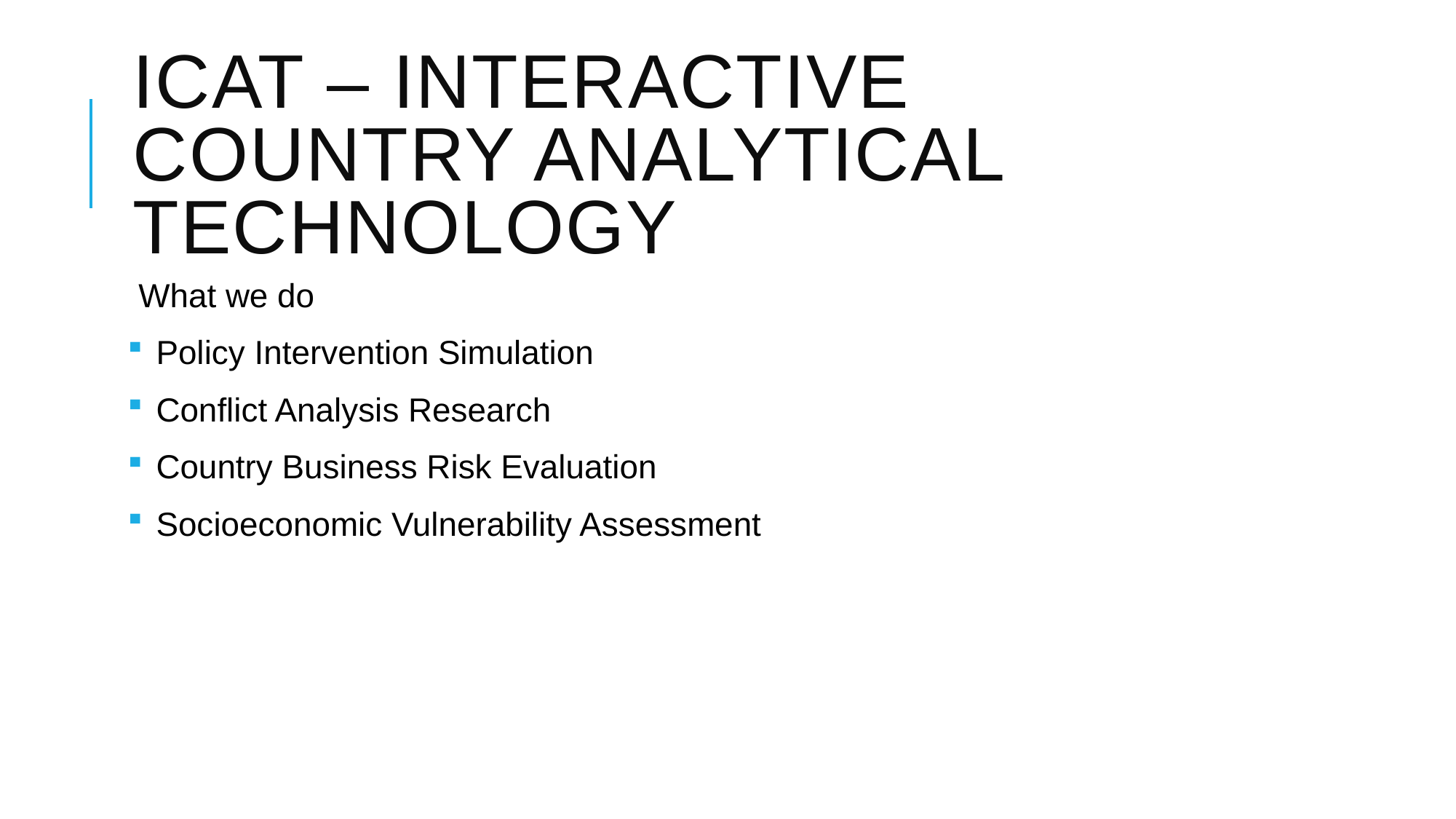

# ICAT – Interactive Country analytical technology
What we do
Policy Intervention Simulation
Conflict Analysis Research
Country Business Risk Evaluation
Socioeconomic Vulnerability Assessment